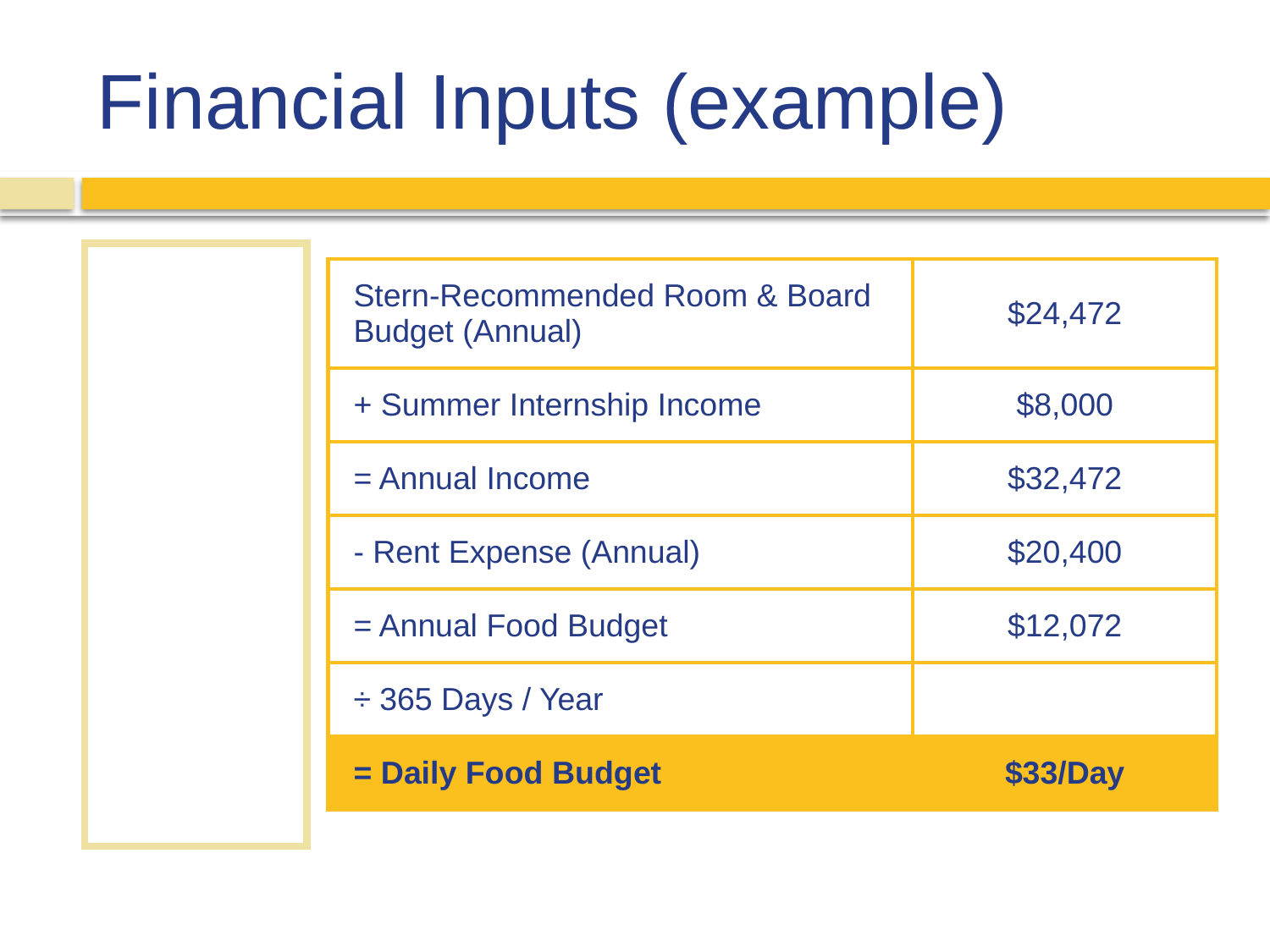

# Financial Inputs (example)

| Stern-Recommended Room & Board Budget (Annual) | $24,472 |
| --- | --- |
| + Summer Internship Income | $8,000 |
| = Annual Income | $32,472 |
| - Rent Expense (Annual) | $20,400 |
| = Annual Food Budget | $12,072 |
| ÷ 365 Days / Year |  |
| = Daily Food Budget | $33/Day |